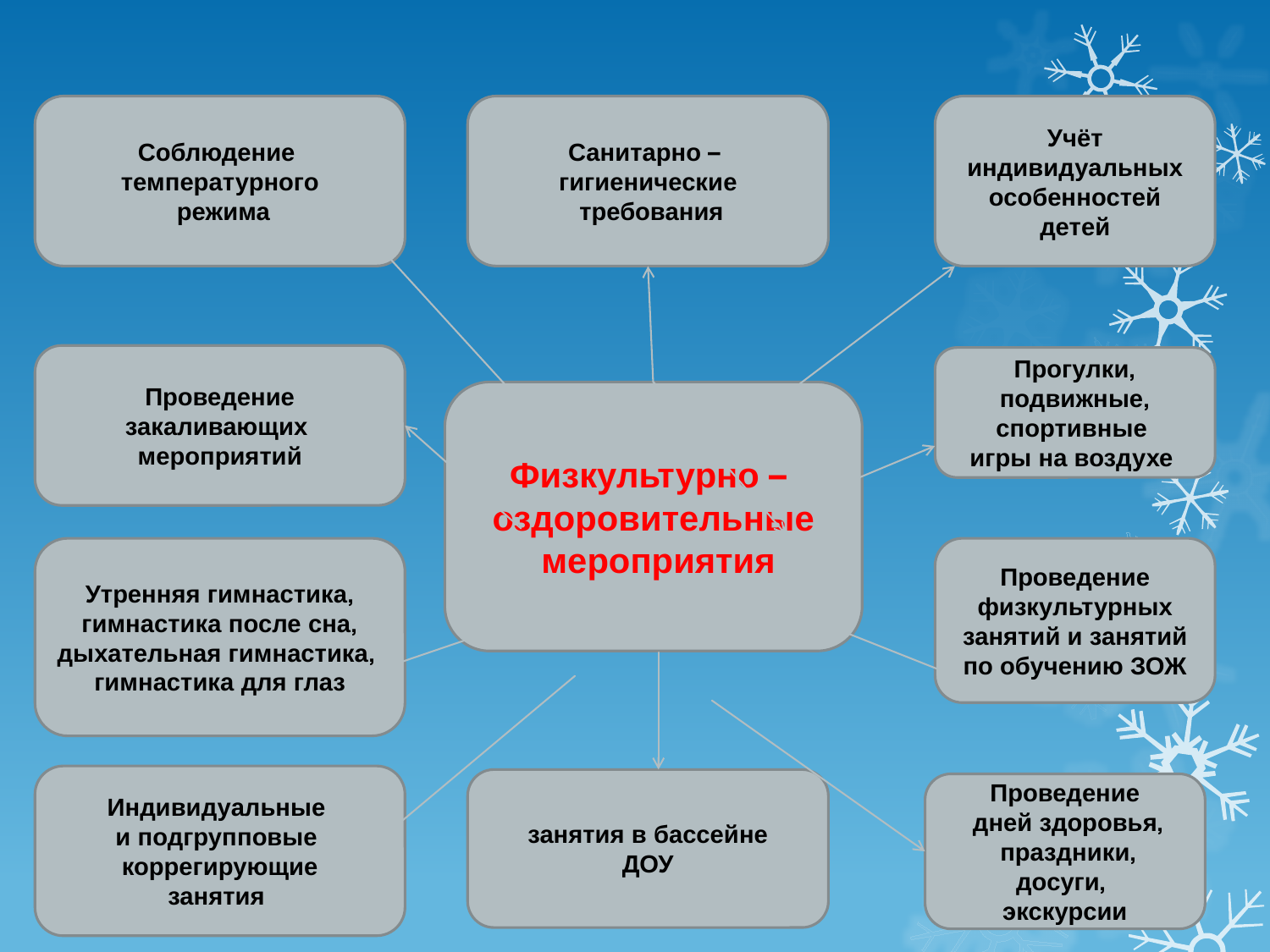

#
Соблюдение
температурного
 режима
Санитарно –
гигиенические
 требования
Учёт индивидуальных
особенностей детей
Проведение
закаливающих
мероприятий
Прогулки,
подвижные, спортивные
игры на воздухе
Физкультурно –
оздоровительные
 мероприятия
Утренняя гимнастика,
 гимнастика после сна,
дыхательная гимнастика,
гимнастика для глаз
Проведение
физкультурных
 занятий и занятий
по обучению ЗОЖ
Индивидуальные
и подгрупповые
коррегирующие
занятия
занятия в бассейне
ДОУ
Проведение
 дней здоровья,
 праздники, досуги,
экскурсии